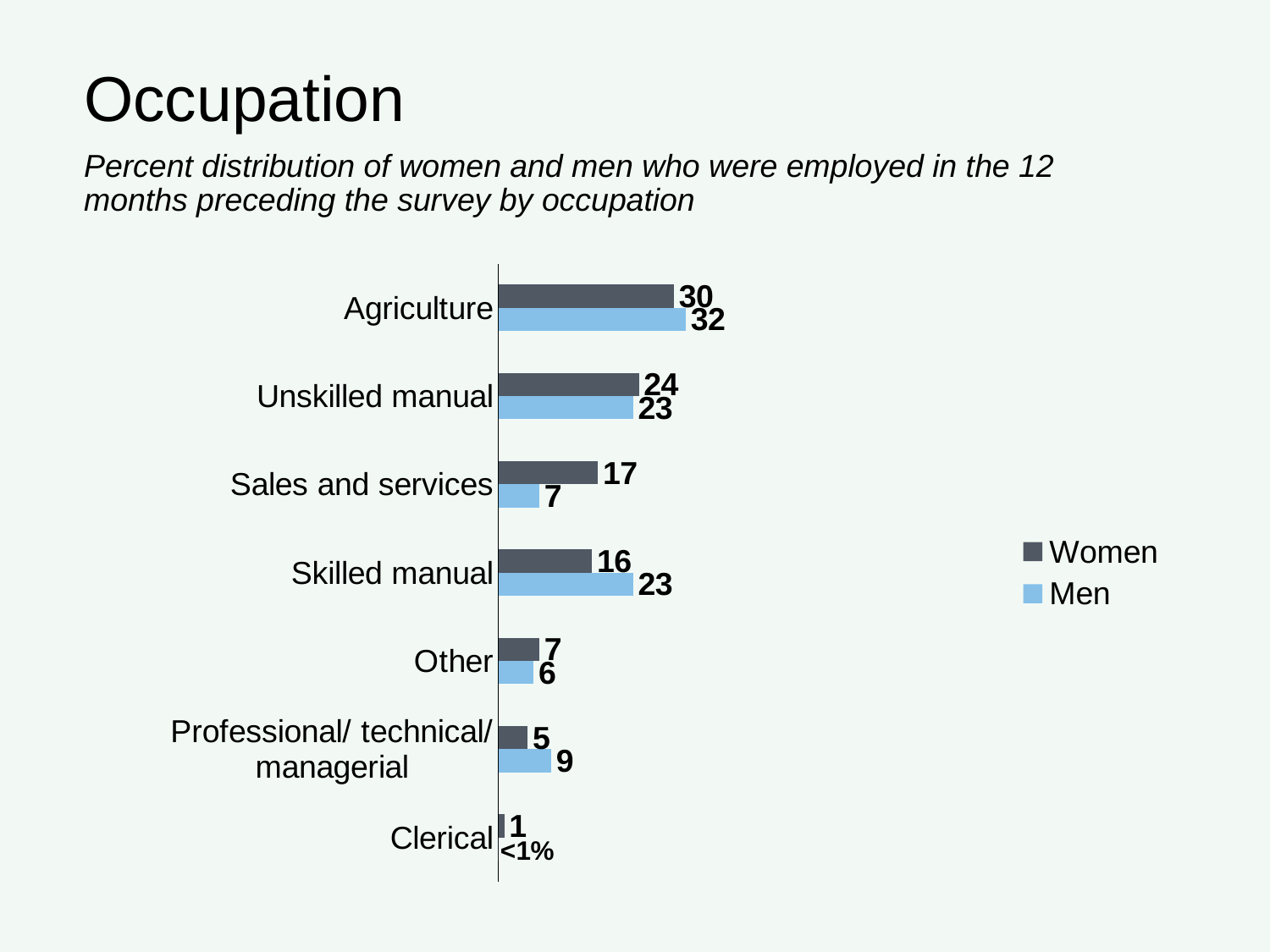

# Occupation
Percent distribution of women and men who were employed in the 12 months preceding the survey by occupation

### Chart

| Category | Men | Women |
|---|---|---|
| Clerical | 0.0 | 1.0 |
| Professional/ technical/ managerial | 9.0 | 5.0 |
| Other | 6.0 | 7.0 |
| Skilled manual | 23.0 | 16.0 |
| Sales and services | 7.0 | 17.0 |
| Unskilled manual | 23.0 | 24.0 |
| Agriculture | 32.0 | 30.0 |